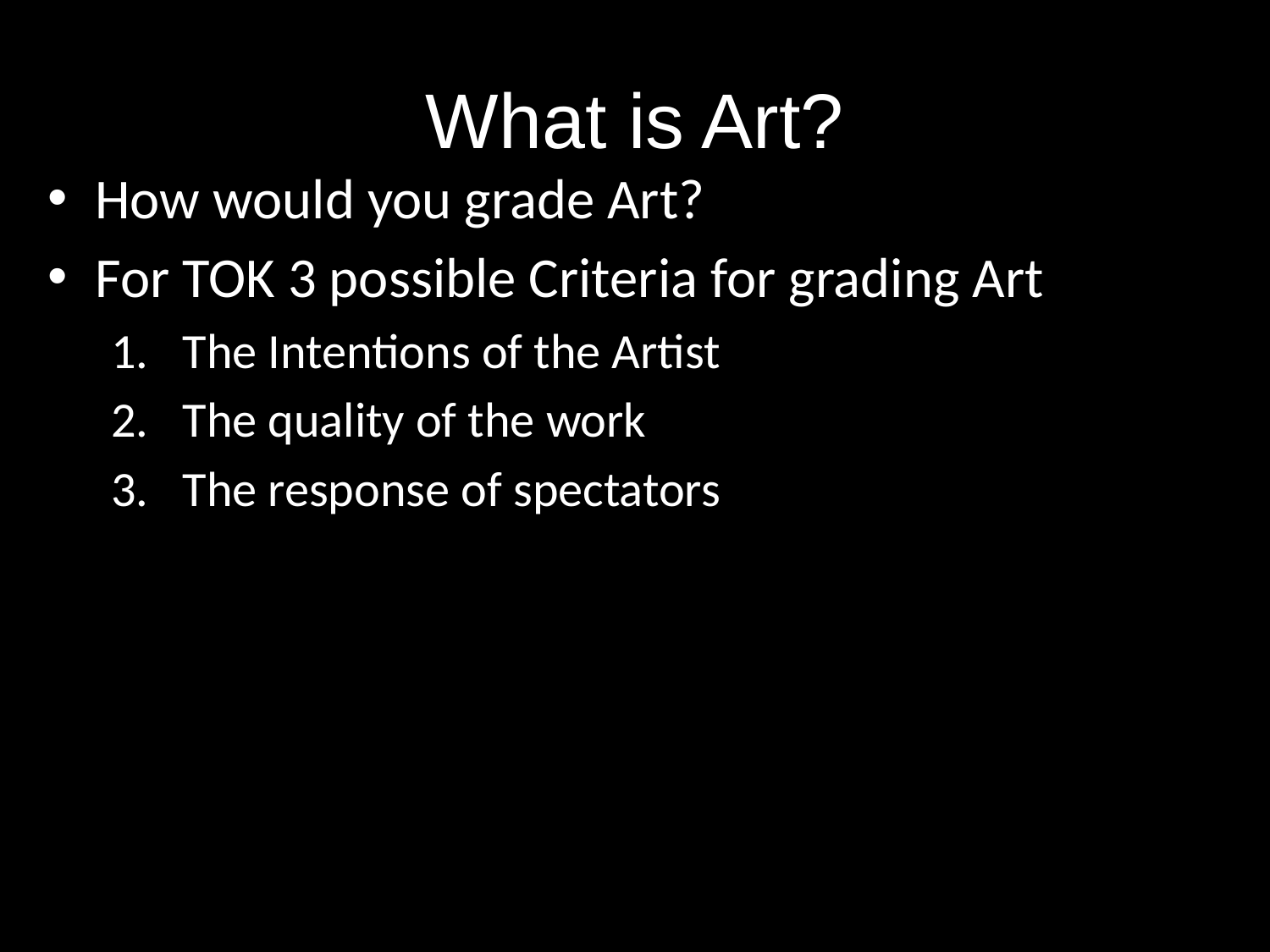

# What is Art?
How would you grade Art?
For TOK 3 possible Criteria for grading Art
The Intentions of the Artist
The quality of the work
The response of spectators